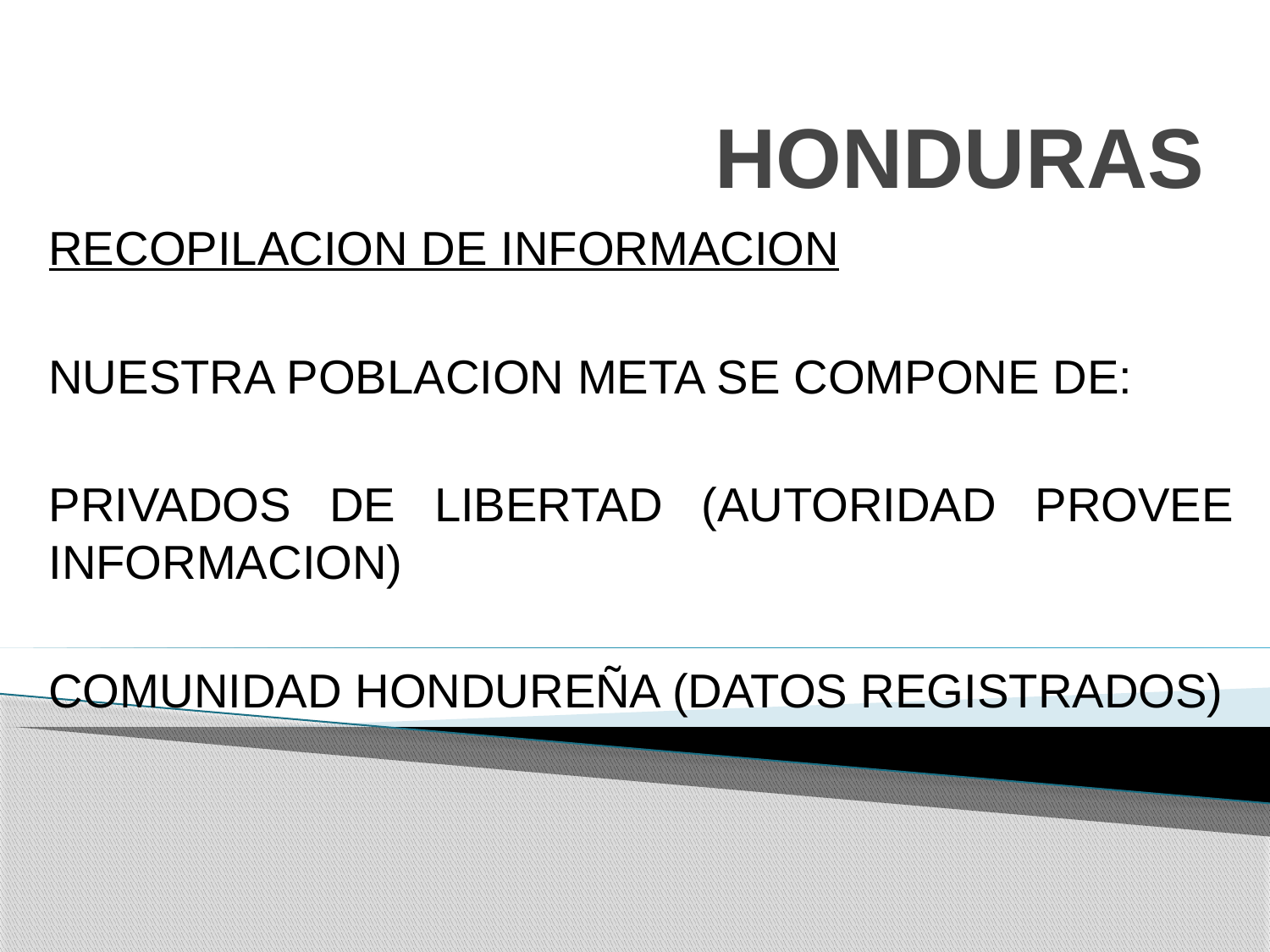

# HONDURAS
RECOPILACION DE INFORMACION

NUESTRA POBLACION META SE COMPONE DE:

PRIVADOS DE LIBERTAD (AUTORIDAD PROVEE INFORMACION)

COMUNIDAD HONDUREÑA (DATOS REGISTRADOS)